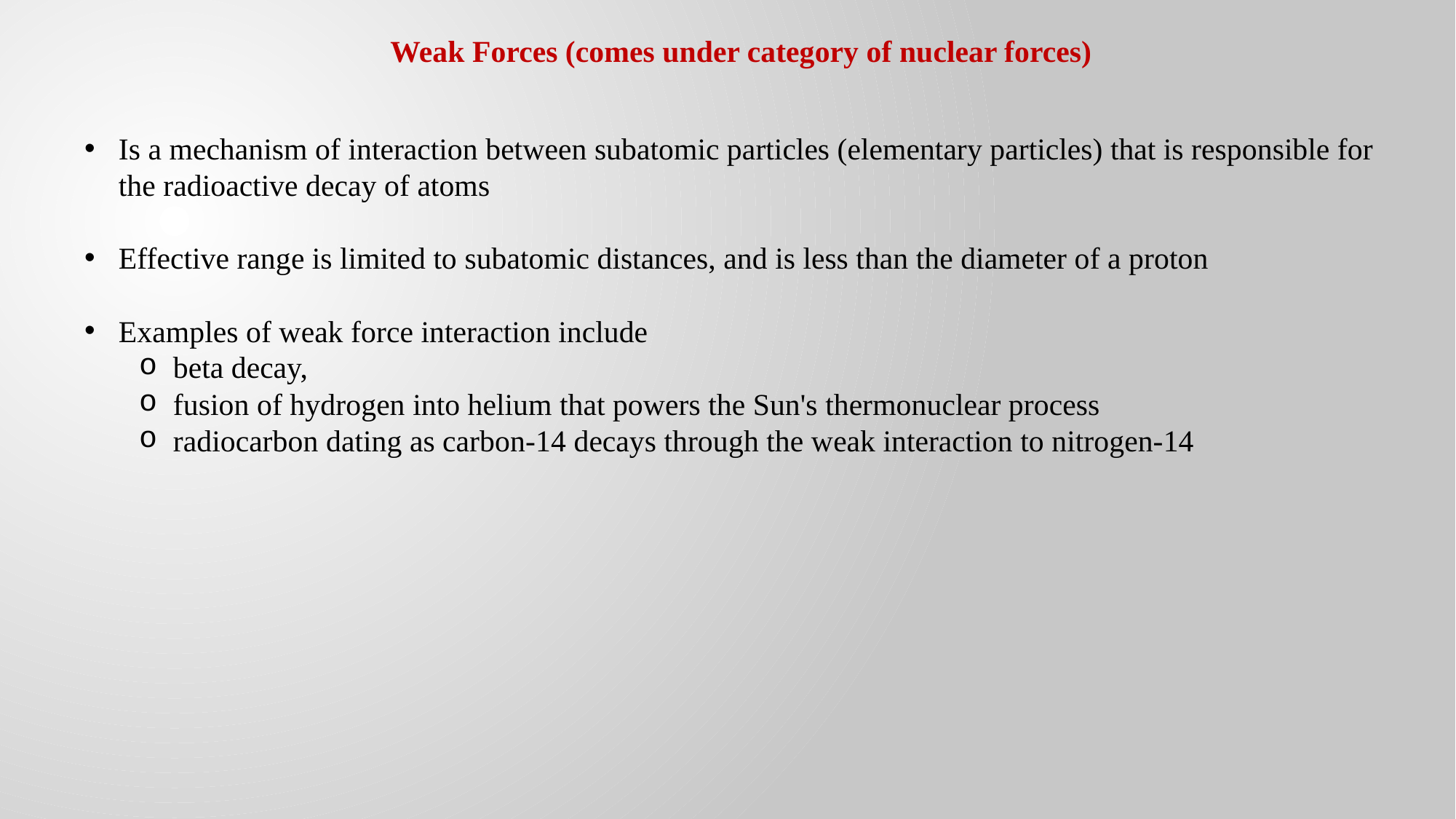

Weak Forces (comes under category of nuclear forces)
Is a mechanism of interaction between subatomic particles (elementary particles) that is responsible for the radioactive decay of atoms

Effective range is limited to subatomic distances, and is less than the diameter of a proton

Examples of weak force interaction include
beta decay,
fusion of hydrogen into helium that powers the Sun's thermonuclear process
radiocarbon dating as carbon-14 decays through the weak interaction to nitrogen-14